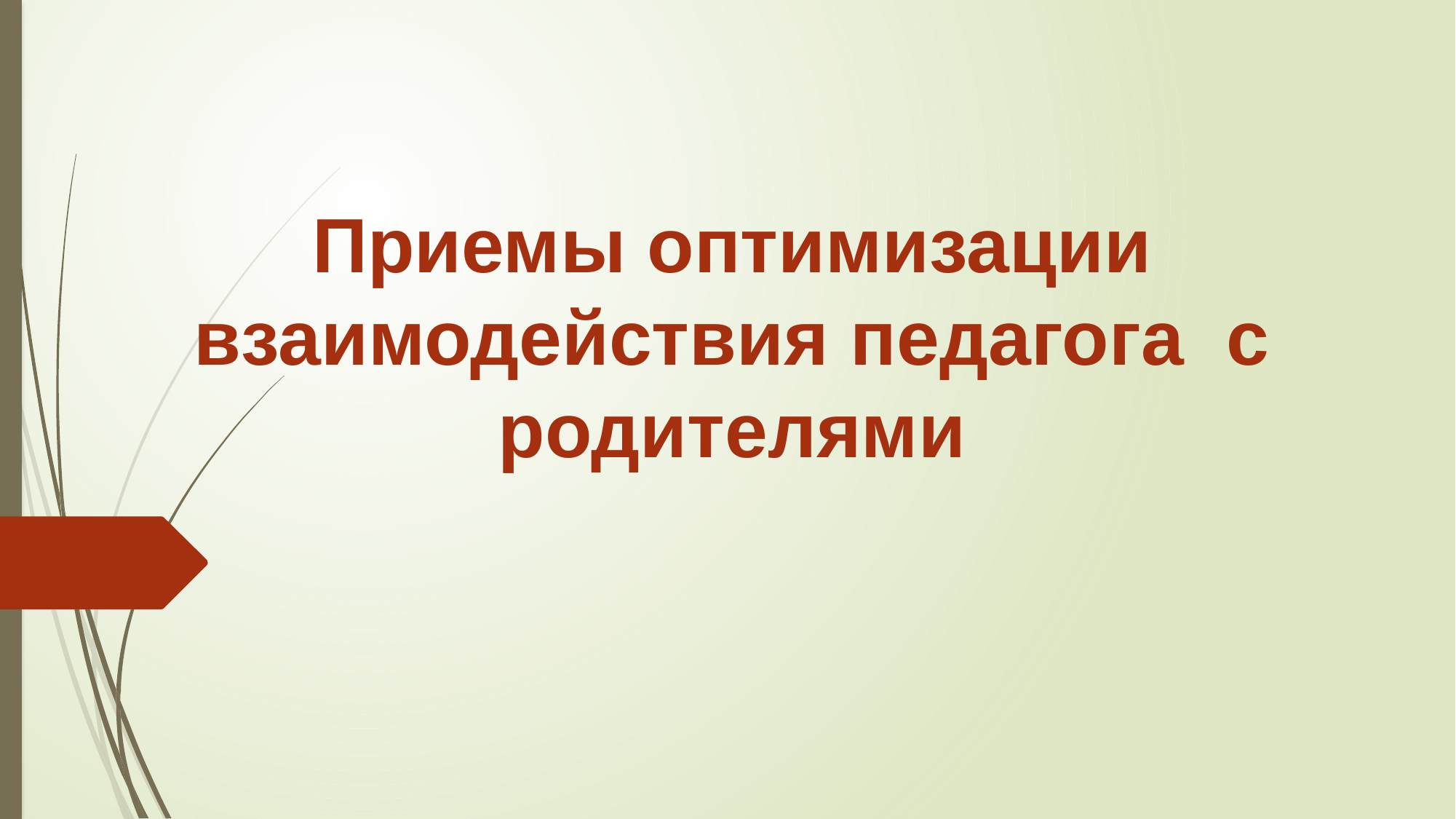

# Приемы оптимизации взаимодействия педагога  с родителями